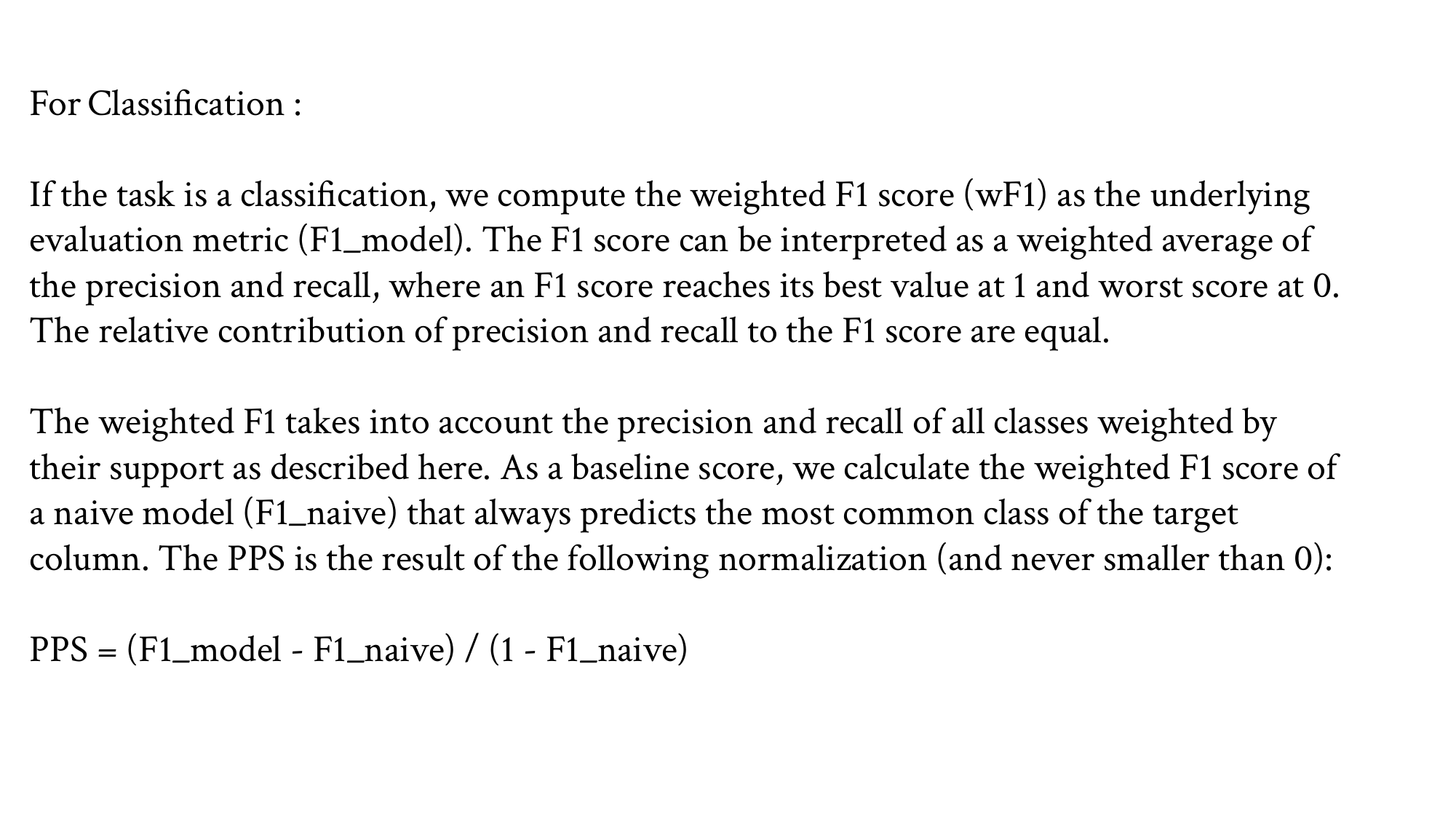

For Classification :

If the task is a classification, we compute the weighted F1 score (wF1) as the underlying evaluation metric (F1_model). The F1 score can be interpreted as a weighted average of the precision and recall, where an F1 score reaches its best value at 1 and worst score at 0. The relative contribution of precision and recall to the F1 score are equal.

The weighted F1 takes into account the precision and recall of all classes weighted by their support as described here. As a baseline score, we calculate the weighted F1 score of a naive model (F1_naive) that always predicts the most common class of the target column. The PPS is the result of the following normalization (and never smaller than 0):

PPS = (F1_model - F1_naive) / (1 - F1_naive)